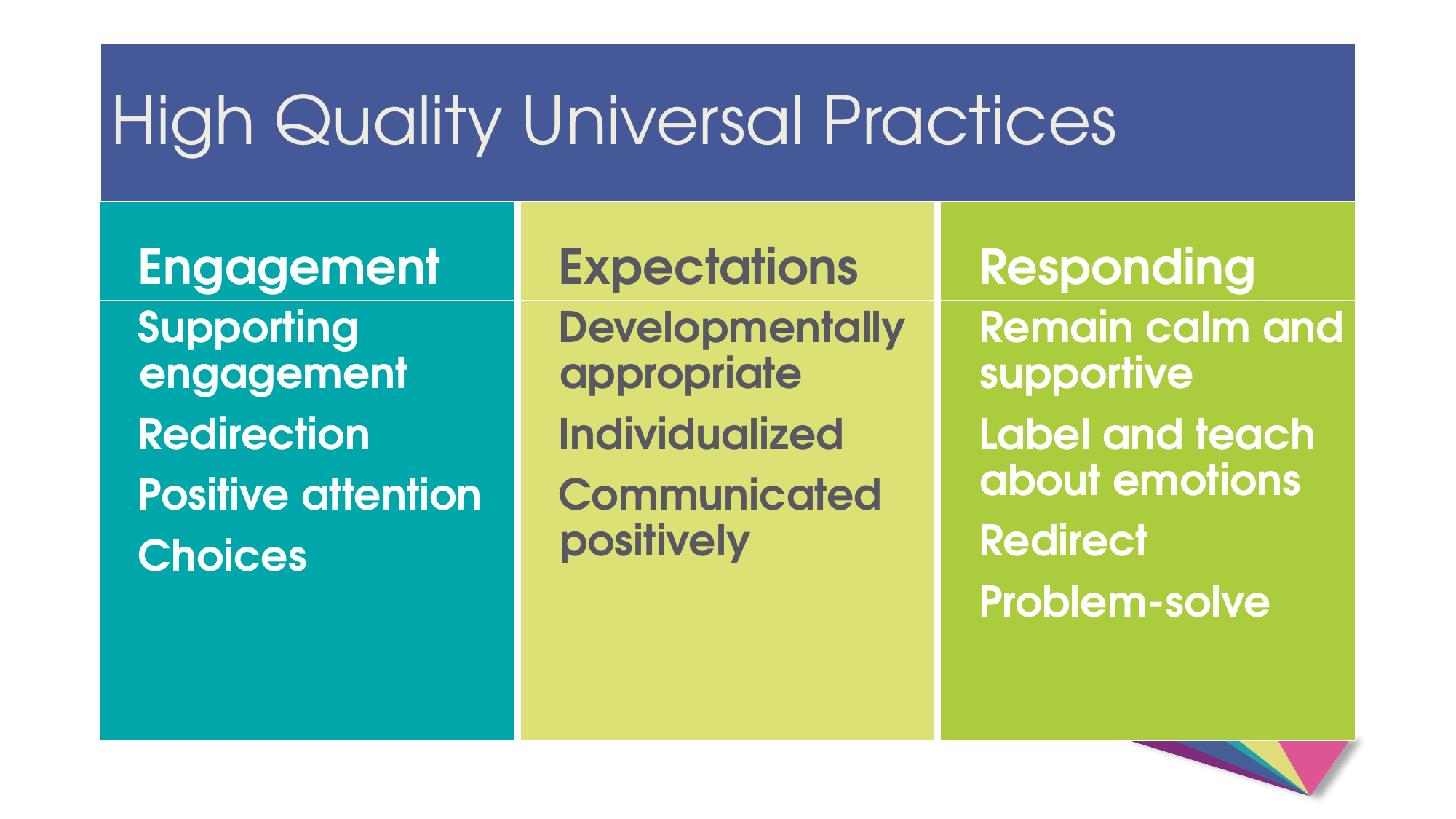

# High Quality Universal Practices
Responding
Expectations
Engagement
Developmentally appropriate
Individualized
Communicated positively

Remain calm and supportive
Label and teach about emotions
Redirect
Problem-solve
Supporting engagement
Redirection
Positive attention
Choices